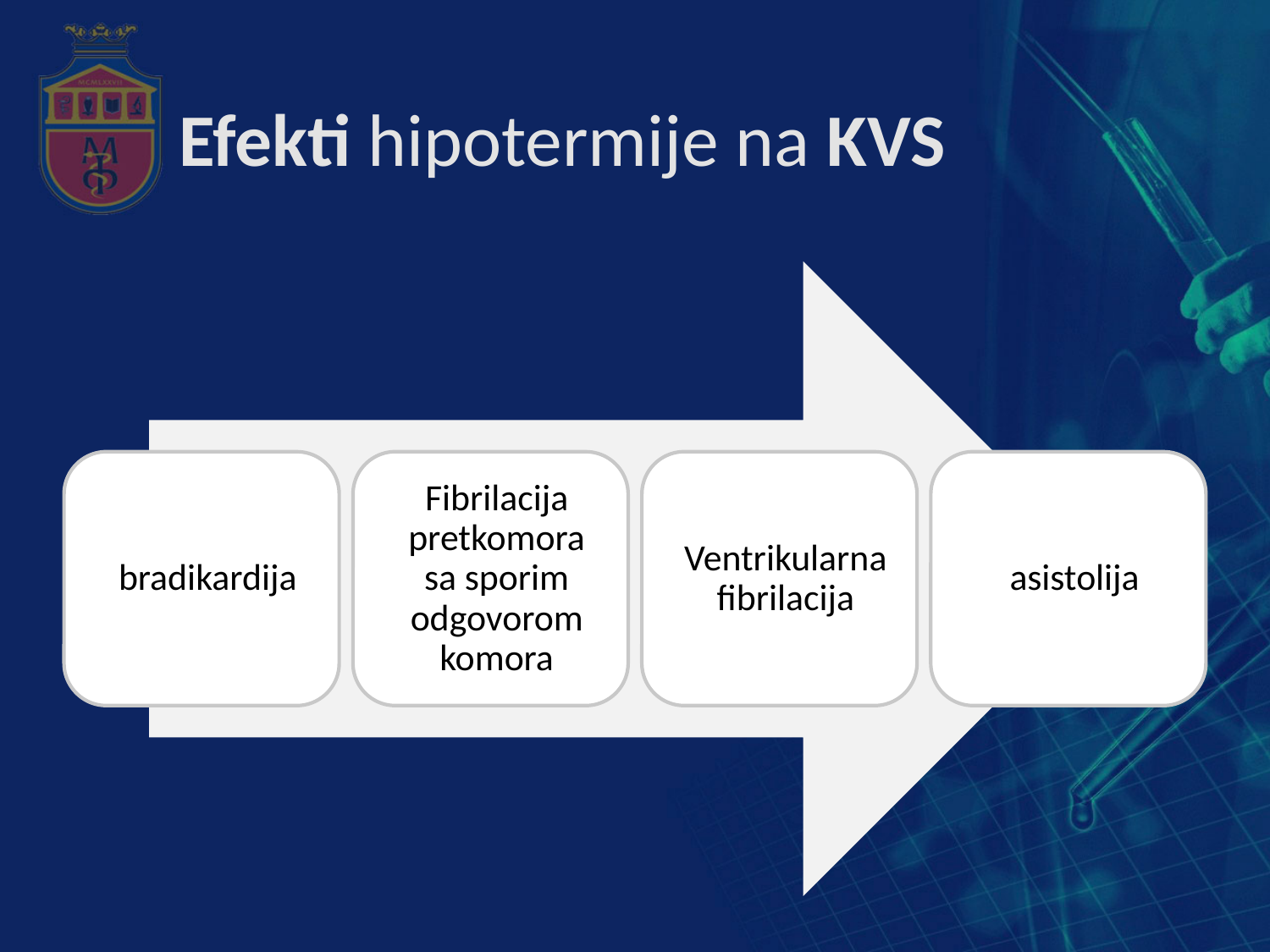

# Efekti hipotermije na KVS
bradikardija
Fibrilacija pretkomora sa sporim odgovorom komora
Ventrikularna fibrilacija
asistolija